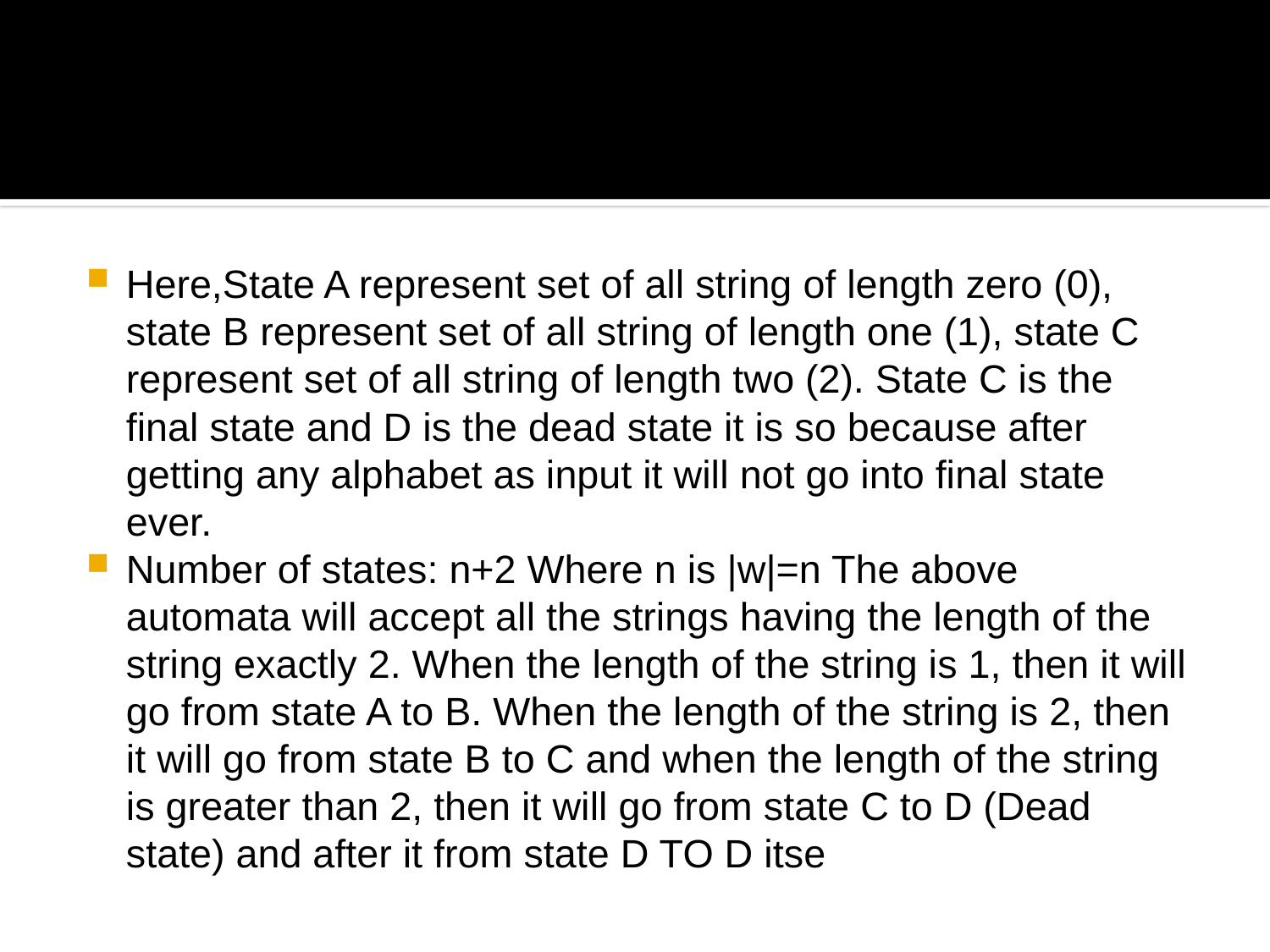

#
Here,State A represent set of all string of length zero (0), state B represent set of all string of length one (1), state C represent set of all string of length two (2). State C is the final state and D is the dead state it is so because after getting any alphabet as input it will not go into final state ever.
Number of states: n+2 Where n is |w|=n The above automata will accept all the strings having the length of the string exactly 2. When the length of the string is 1, then it will go from state A to B. When the length of the string is 2, then it will go from state B to C and when the length of the string is greater than 2, then it will go from state C to D (Dead state) and after it from state D TO D itse